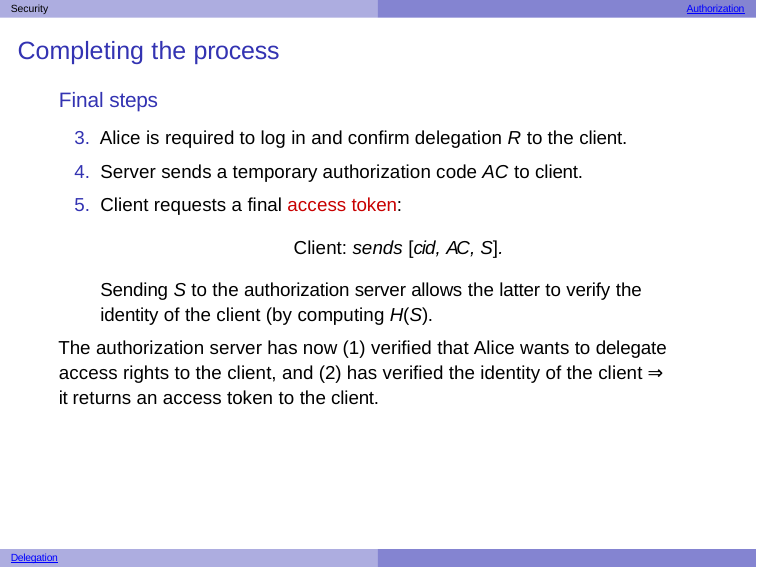

Security	Authorization
# Completing the process
Final steps
Alice is required to log in and confirm delegation R to the client.
Server sends a temporary authorization code AC to client.
Client requests a final access token:
Client: sends [cid, AC, S].
Sending S to the authorization server allows the latter to verify the identity of the client (by computing H(S).
The authorization server has now (1) verified that Alice wants to delegate access rights to the client, and (2) has verified the identity of the client ⇒ it returns an access token to the client.

Delegation